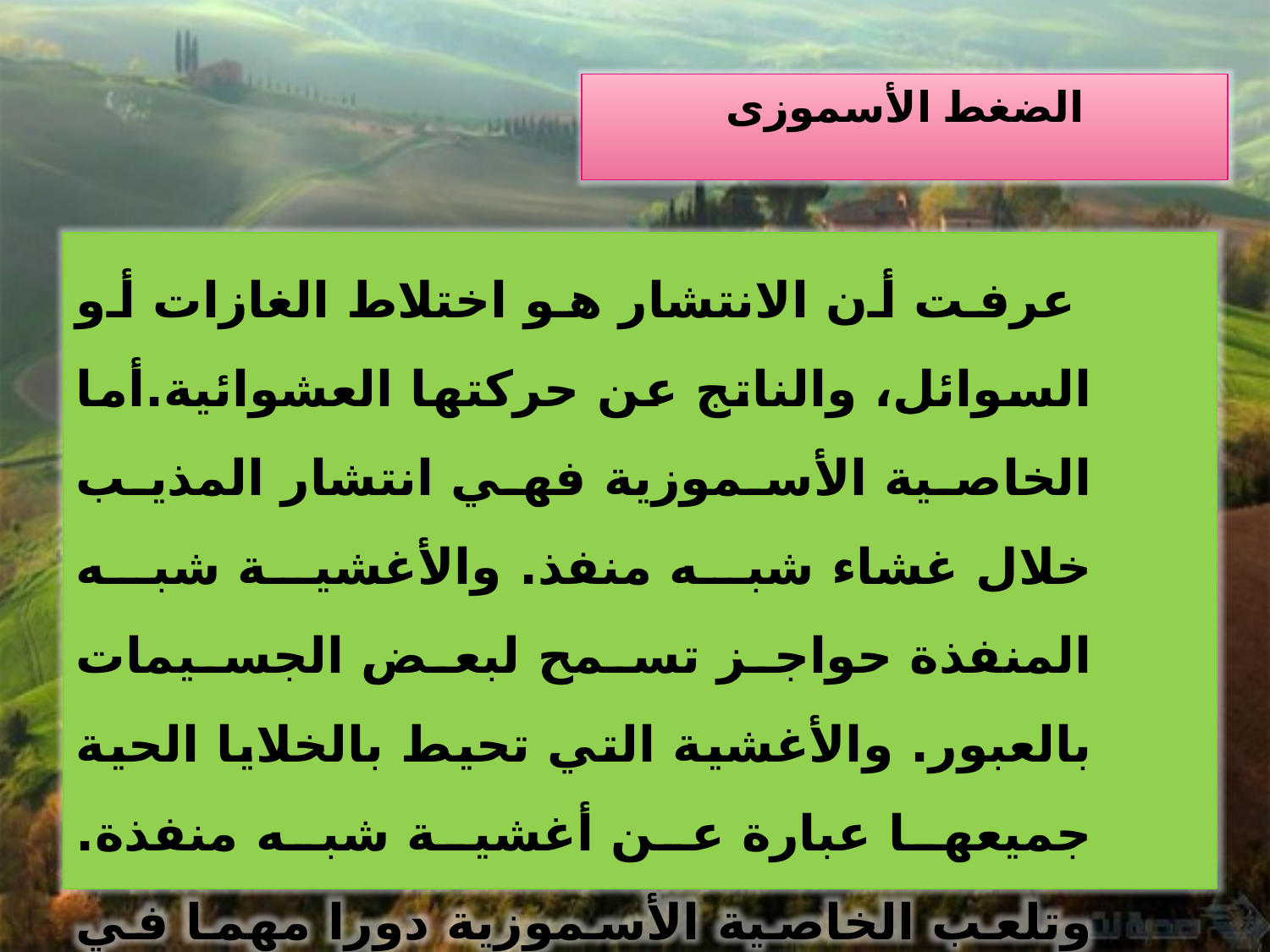

الضغط الأسموزى
       عرفت أن الانتشار هو اختلاط الغازات أو السوائل، والناتج عن حركتها العشوائية.أما الخاصية الأسموزية فهي انتشار المذيب خلال غشاء شبه منفذ. والأغشية شبه المنفذة حواجز تسمح لبعض الجسيمات بالعبور. والأغشية التي تحيط بالخلايا الحية جميعها عبارة عن أغشية شبه منفذة. وتلعب الخاصية الأسموزية دورا مهما في الكثير من العمليات الحيوية، ومنها امتصاص الغذاء في النباتات..